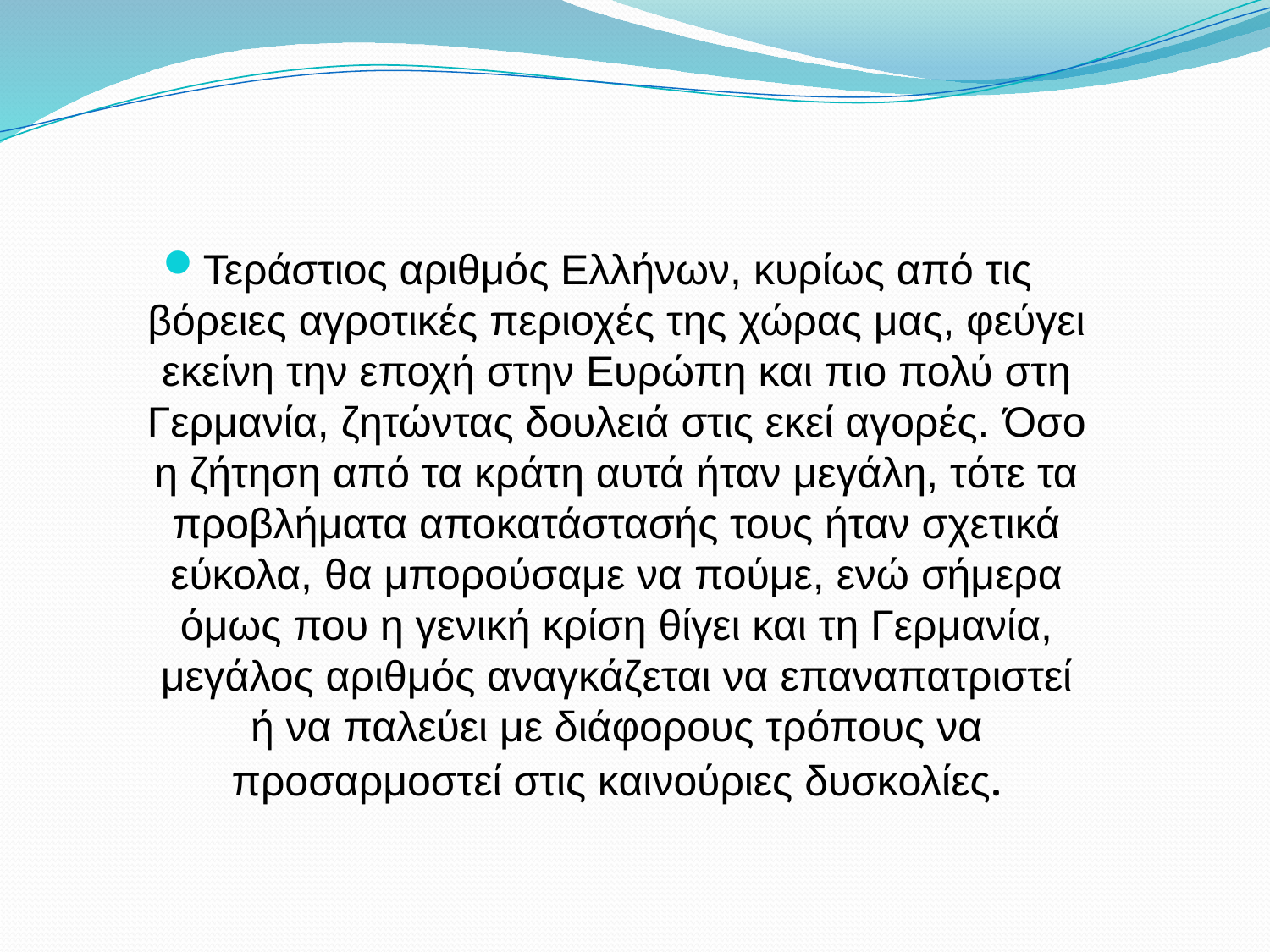

Τεράστιος αριθμός Ελλήνων, κυρίως από τις βόρειες αγροτικές περιοχές της χώρας μας, φεύγει εκείνη την εποχή στην Ευρώπη και πιο πολύ στη Γερμανία, ζητώντας δουλειά στις εκεί αγορές. Όσο η ζήτηση από τα κράτη αυτά ήταν μεγάλη, τότε τα προβλήματα αποκατάστασής τους ήταν σχετικά εύκολα, θα μπορούσαμε να πούμε, ενώ σήμερα όμως που η γενική κρίση θίγει και τη Γερμανία, μεγάλος αριθμός αναγκάζεται να επαναπατριστεί ή να παλεύει με διάφορους τρόπους να προσαρμοστεί στις καινούριες δυσκολίες.